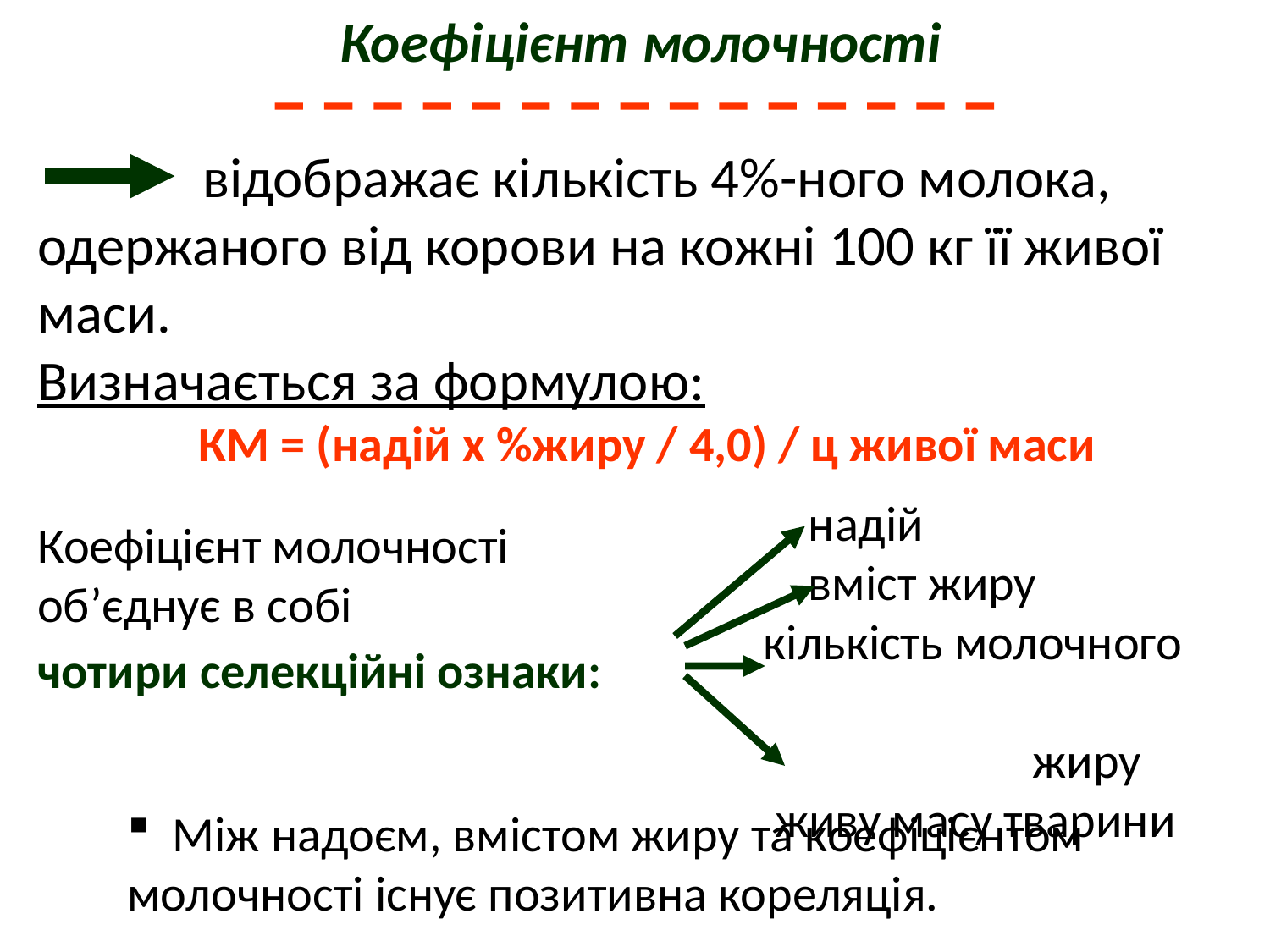

Коефіцієнт молочності

             відображає кількість 4%-ного молока, одержаного від корови на кожні 100 кг її живої маси.
Визначається за формулою:
КМ = (надій х %жиру / 4,0) / ц живої маси

Коефіцієнт молочності
об’єднує в собі
чотири селекційні ознаки:

         надій
         вміст жиру
     кількість молочного
                             жиру
      живу масу тварини

  Між надоєм, вмістом жиру та коефіцієнтом молочності існує позитивна кореляція.